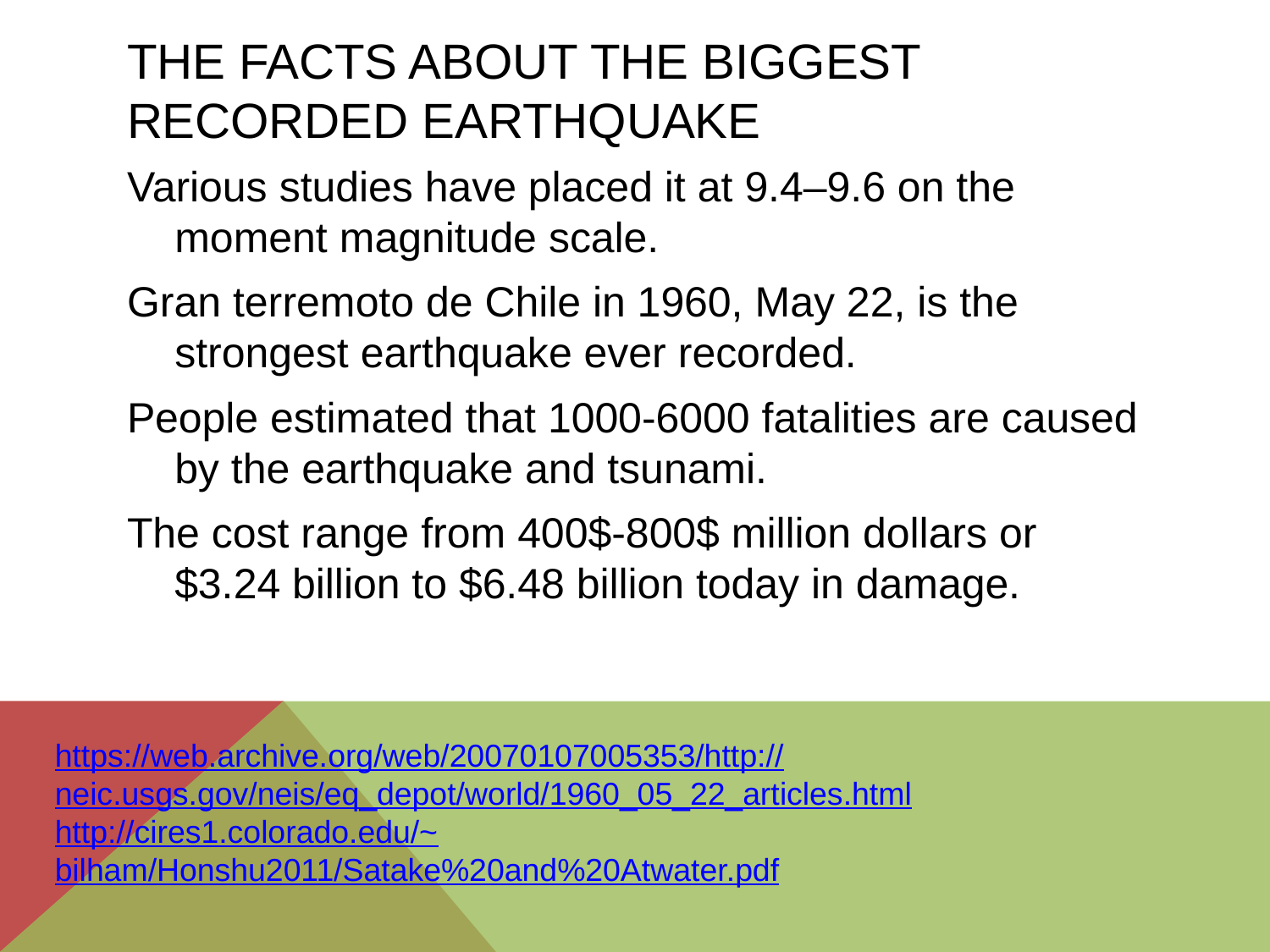

# The facts about the biggest recorded earthquake
Various studies have placed it at 9.4–9.6 on the moment magnitude scale.
Gran terremoto de Chile in 1960, May 22, is the strongest earthquake ever recorded.
People estimated that 1000-6000 fatalities are caused by the earthquake and tsunami.
The cost range from 400$-800$ million dollars or $3.24 billion to $6.48 billion today in damage.

https://web.archive.org/web/20070107005353/http://neic.usgs.gov/neis/eq_depot/world/1960_05_22_articles.html
http://cires1.colorado.edu/~bilham/Honshu2011/Satake%20and%20Atwater.pdf